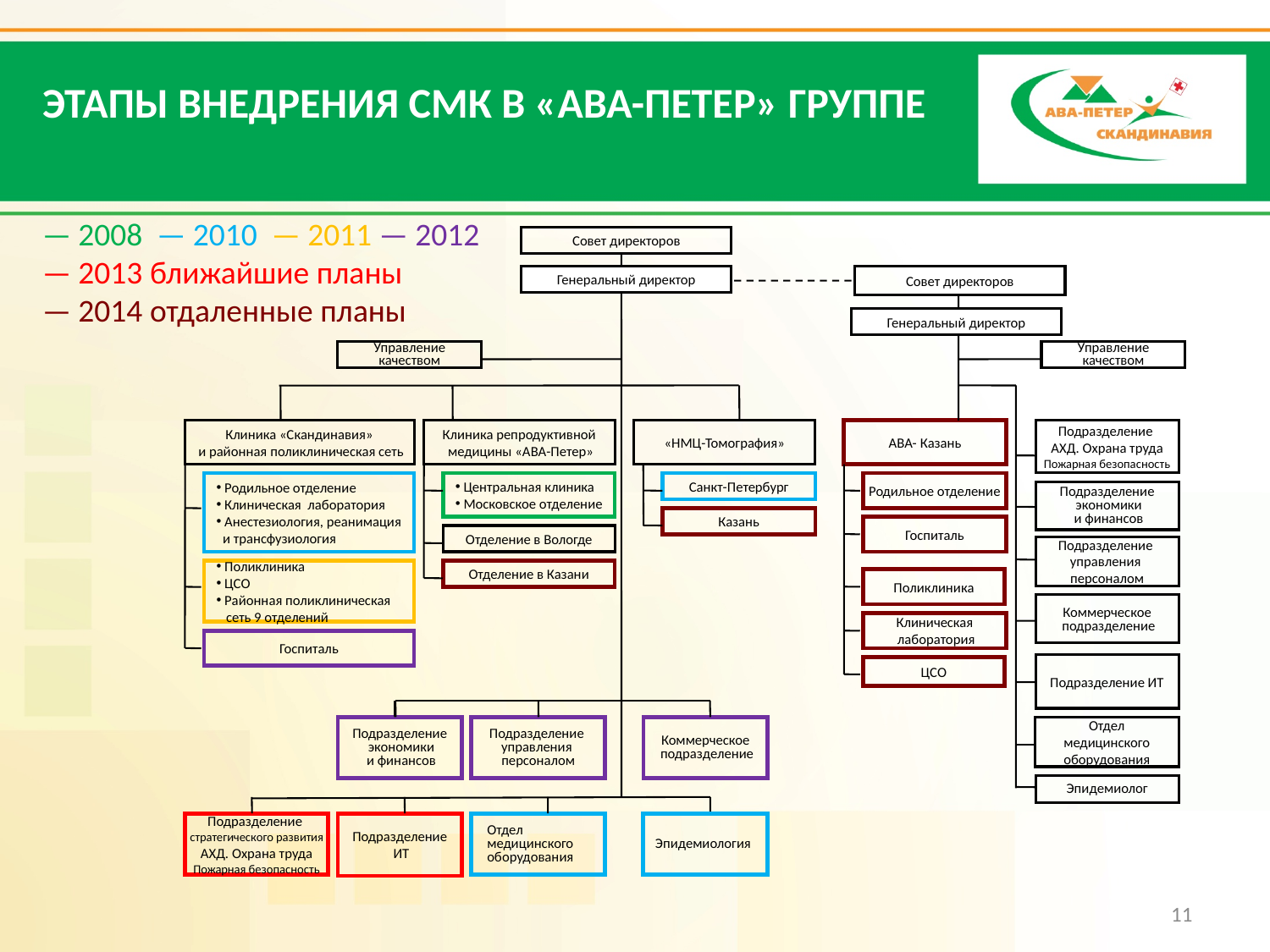

ЭТАПЫ ВНЕДРЕНИЯ СМК В «АВА-ПЕТЕР» ГРУППЕ

— 2008  — 2010  — 2011 — 2012
— 2013 ближайшие планы
— 2014 отдаленные планы
Совет директоров

Генеральный директор

Генеральный директор
Управление
качеством
Управление
качеством

Подразделение
АХД. Охрана труда
Пожарная безопасность
Клиника «Скандинавия»
 и районная поликлиническая сеть
Клиника репродуктивной
 медицины «АВА-Петер»
«НМЦ-Томография»
АВА- Казань

Родильное отделение
 Родильное отделение
 Клиническая  лаборатория
 Анестезиология, реанимация
  и трансфузиология
 Центральная клиника
 Московское отделение
Санкт-Петербург
Подразделение
 экономики
 и финансов

Казань

Госпиталь

Отделение в Вологде

Подразделение
управления
персоналом

 Поликлиника
 ЦСО
 Районная поликлиническая
   сеть 9 отделений

Отделение в Казани
Поликлиника

Коммерческое
 подразделение

Клиническая
 лаборатория

Госпиталь

Подразделение ИТ
ЦСО

Подразделение
 экономики
 и финансов
Подразделение
управления
персоналом
Коммерческое
 подразделение

Отдел
 медицинского
оборудования

Эпидемиолог

Подразделение
стратегического развития
АХД. Охрана труда
Пожарная безопасность
Подразделение
 ИТ
 Отдел
 медицинского
 оборудования
Эпидемиология
Совет директоров
11